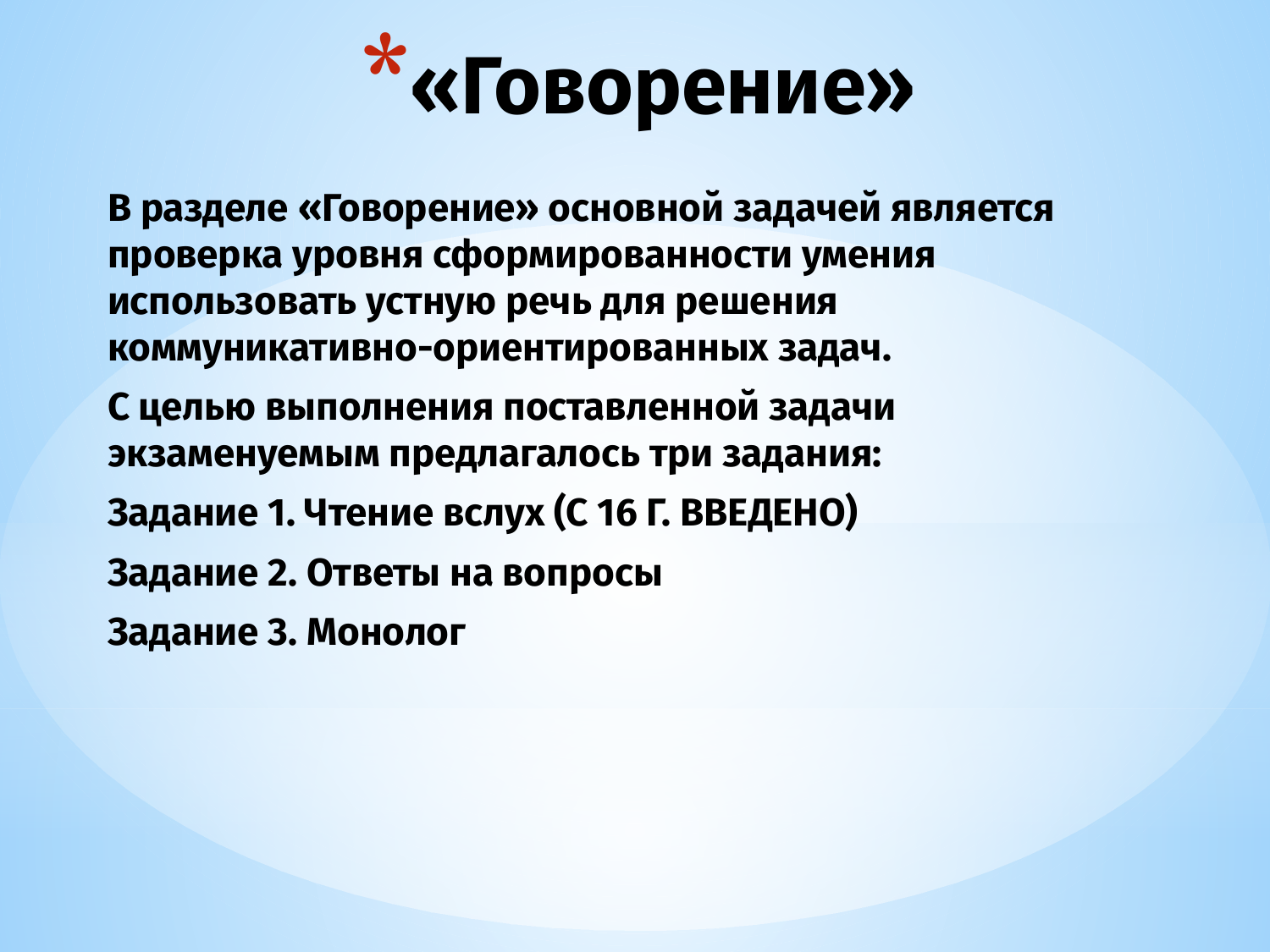

# «Говорение»
В разделе «Говорение» основной задачей является проверка уровня сформированности умения использовать устную речь для решения коммуникативно-ориентированных задач.
С целью выполнения поставленной задачи экзаменуемым предлагалось три задания:
Задание 1. Чтение вслух (С 16 Г. ВВЕДЕНО)
Задание 2. Ответы на вопросы
Задание 3. Монолог